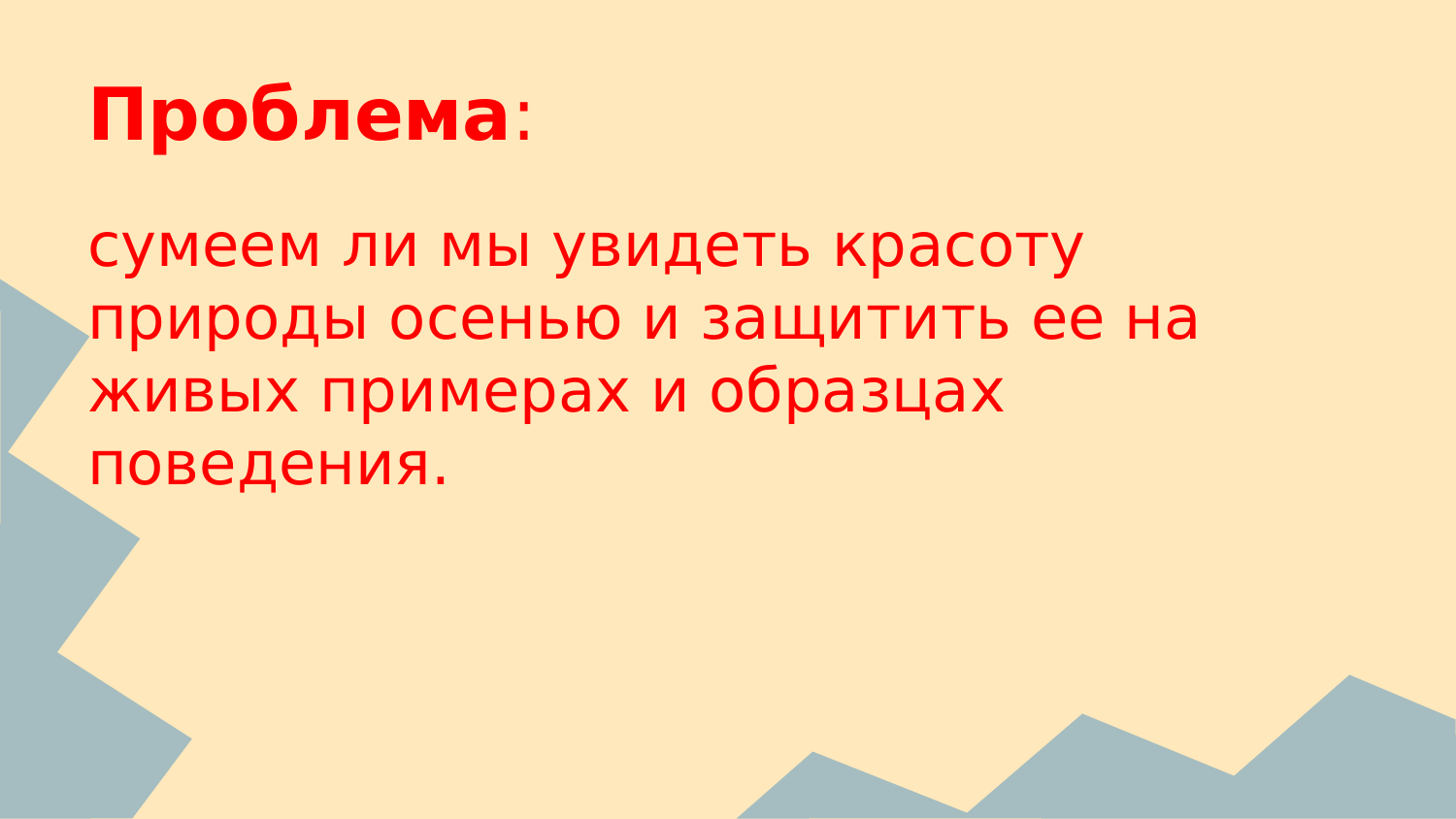

# Проблема:
сумеем ли мы увидеть красоту природы осенью и защитить ее на живых примерах и образцах поведения.